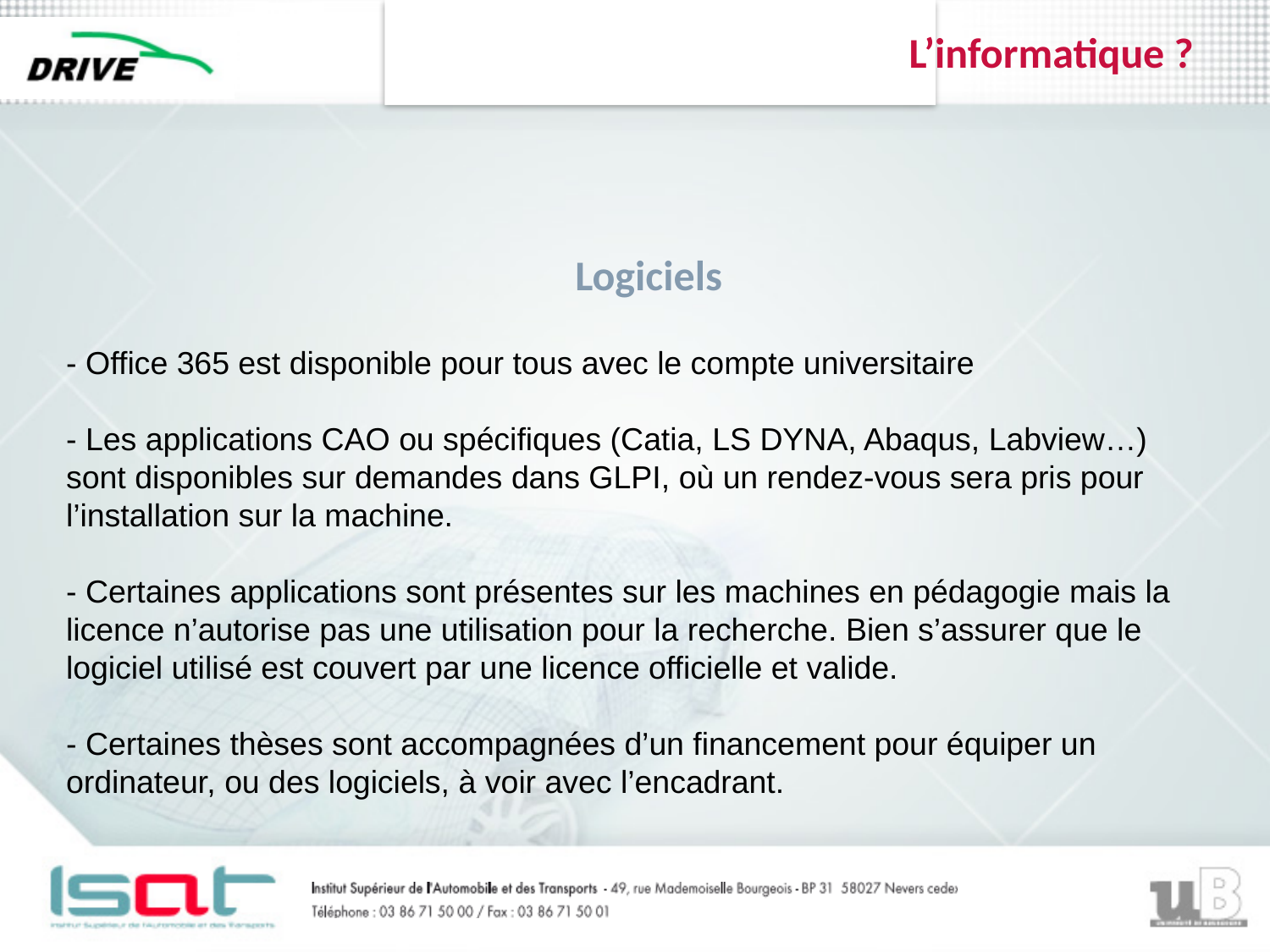

L’informatique ?
Logiciels
- Office 365 est disponible pour tous avec le compte universitaire
- Les applications CAO ou spécifiques (Catia, LS DYNA, Abaqus, Labview…)
sont disponibles sur demandes dans GLPI, où un rendez-vous sera pris pour l’installation sur la machine.
- Certaines applications sont présentes sur les machines en pédagogie mais la licence n’autorise pas une utilisation pour la recherche. Bien s’assurer que le logiciel utilisé est couvert par une licence officielle et valide.
- Certaines thèses sont accompagnées d’un financement pour équiper un ordinateur, ou des logiciels, à voir avec l’encadrant.